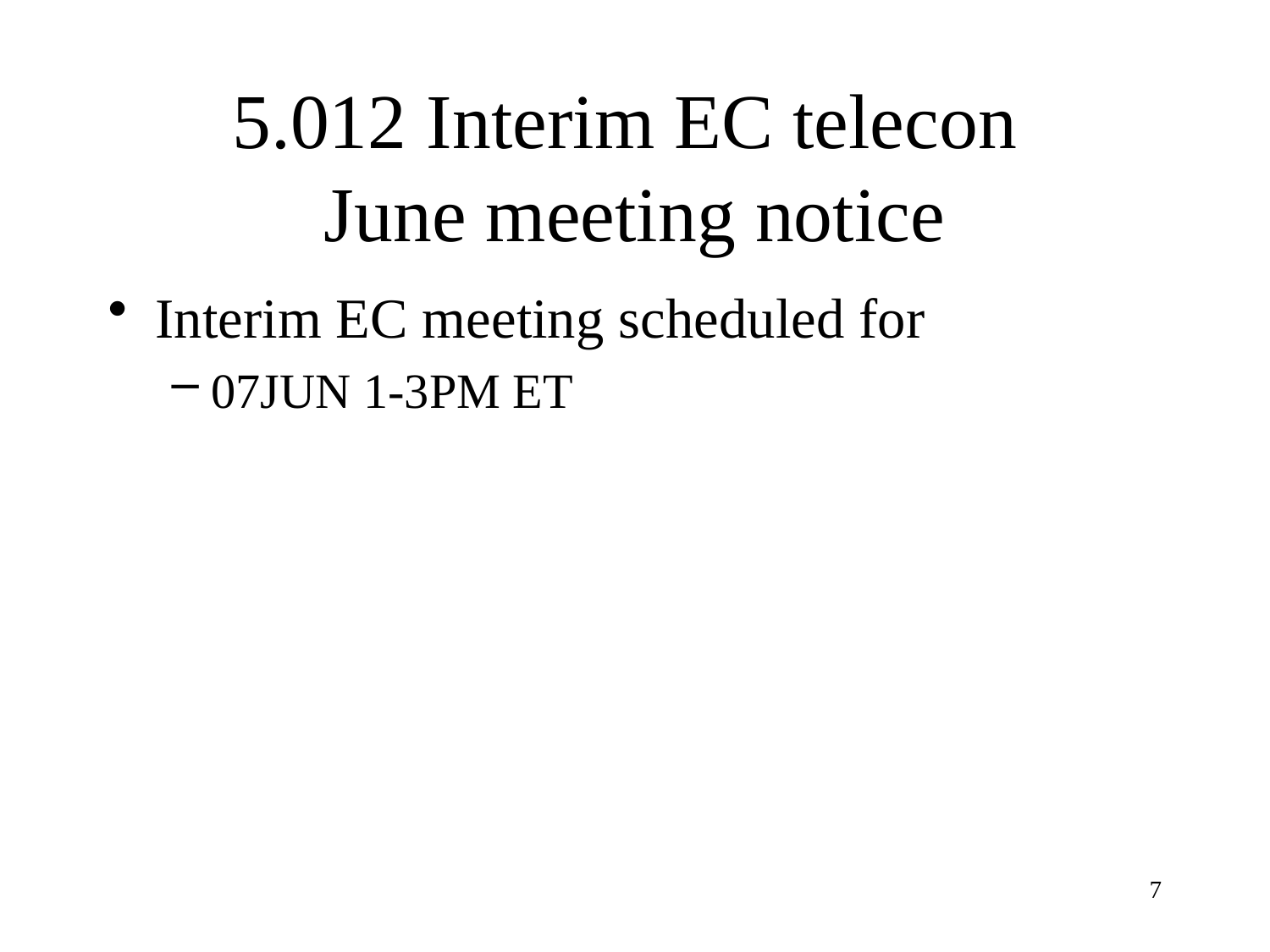

# 5.012 Interim EC telecon June meeting notice
Interim EC meeting scheduled for
07JUN 1-3PM ET
7